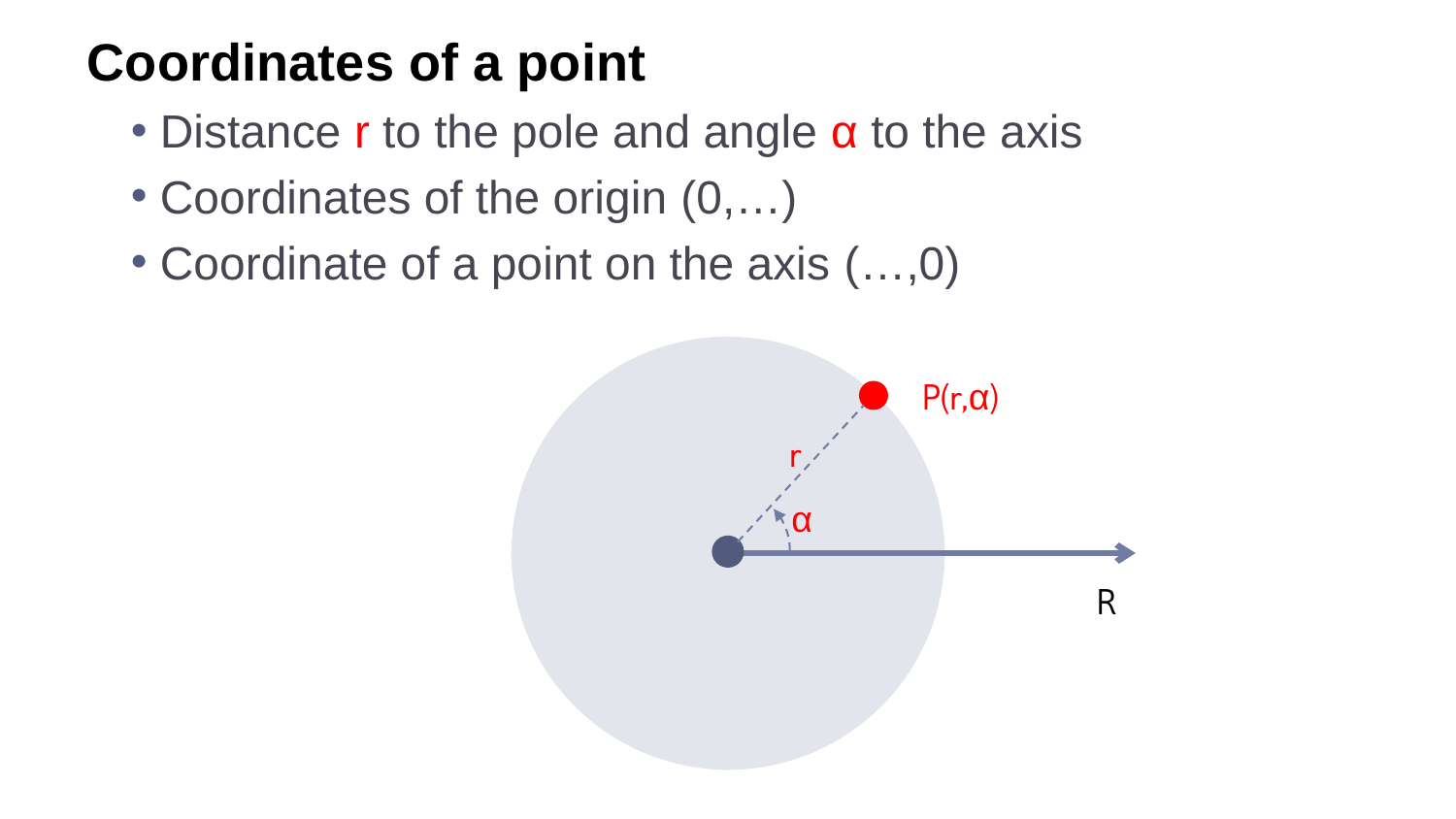

Coordinates of a point
Distance r to the pole and angle α to the axis
Coordinates of the origin (0,…)
Coordinate of a point on the axis (…,0)

P(r,α)

r
α

R